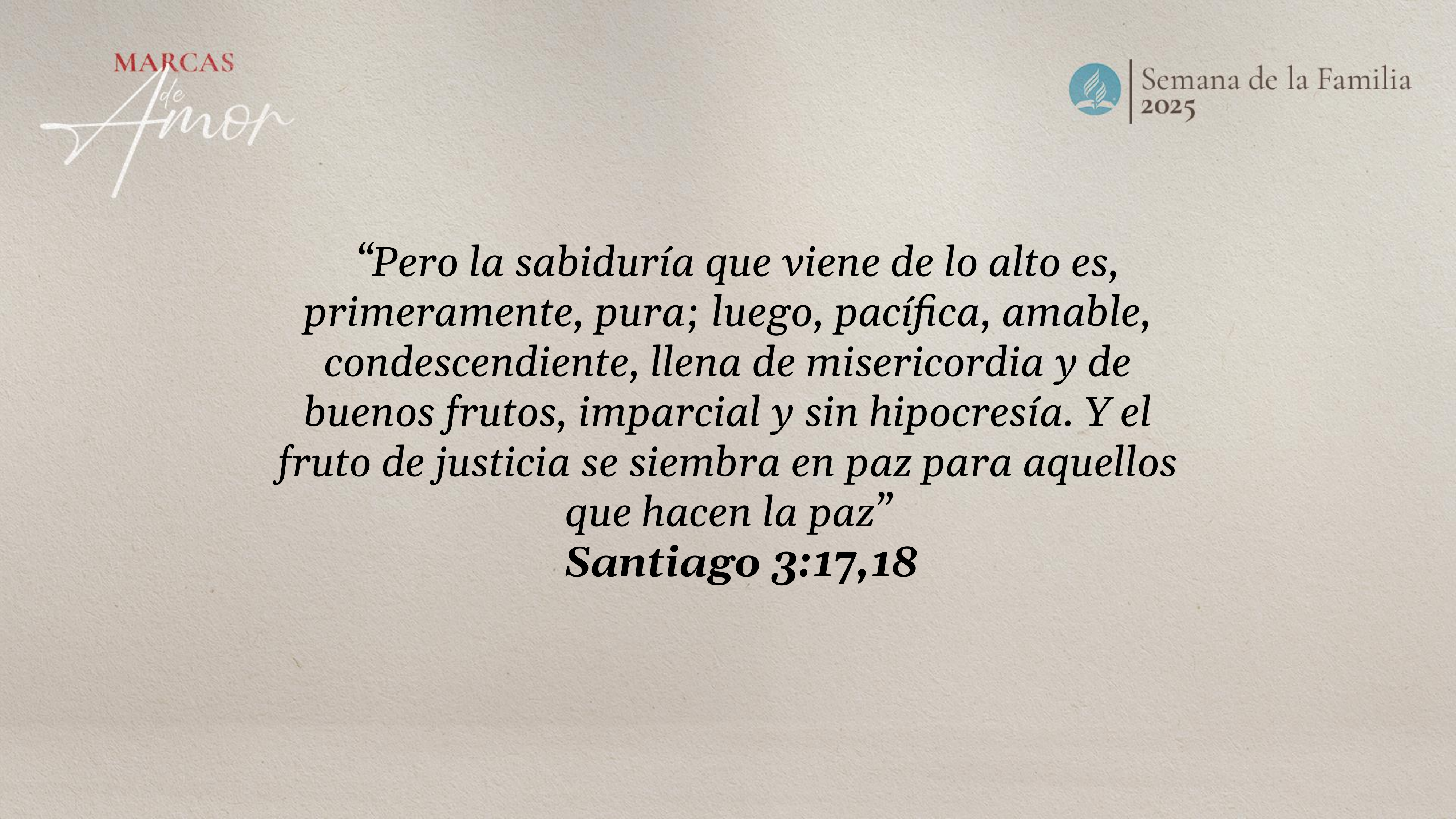

“Pero la sabiduría que viene de lo alto es, primeramente, pura; luego, pacífica, amable, condescendiente, llena de misericordia y de buenos frutos, imparcial y sin hipocresía. Y el fruto de justicia se siembra en paz para aquellos que hacen la paz”
Santiago 3:17,18